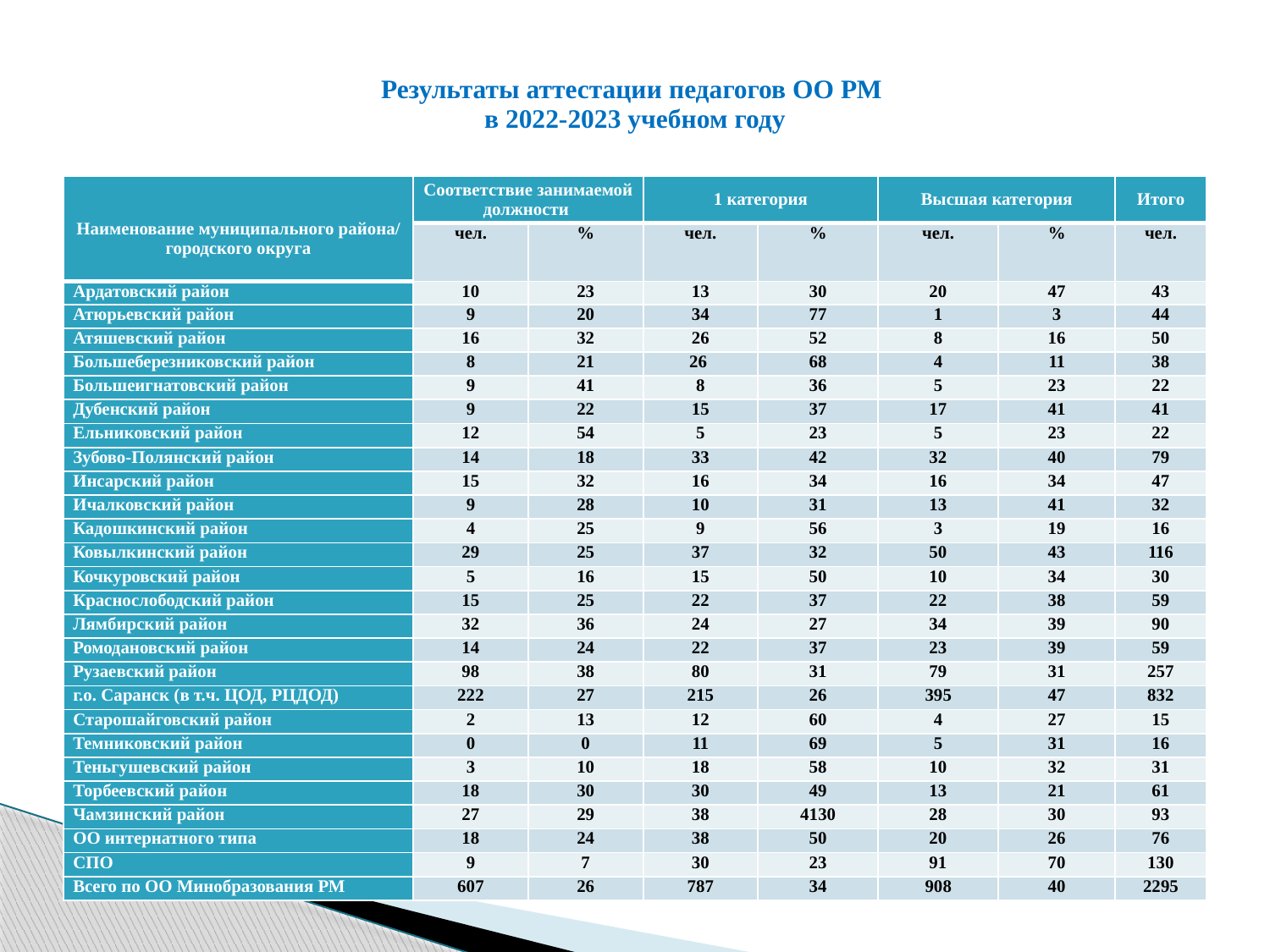

# Результаты аттестации педагогов ОО РМ в 2022-2023 учебном году
| Наименование муниципального района/ городского округа | Соответствие занимаемой должности |  | 1 категория |  | Высшая категория |  | Итого |
| --- | --- | --- | --- | --- | --- | --- | --- |
|  | чел. | % | чел. | % | чел. | % | чел. |
| Ардатовский район | 10 | 23 | 13 | 30 | 20 | 47 | 43 |
| Атюрьевский район | 9 | 20 | 34 | 77 | 1 | 3 | 44 |
| Атяшевский район | 16 | 32 | 26 | 52 | 8 | 16 | 50 |
| Большеберезниковский район | 8 | 21 | 26 | 68 | 4 | 11 | 38 |
| Большеигнатовский район | 9 | 41 | 8 | 36 | 5 | 23 | 22 |
| Дубенский район | 9 | 22 | 15 | 37 | 17 | 41 | 41 |
| Ельниковский район | 12 | 54 | 5 | 23 | 5 | 23 | 22 |
| Зубово-Полянский район | 14 | 18 | 33 | 42 | 32 | 40 | 79 |
| Инсарский район | 15 | 32 | 16 | 34 | 16 | 34 | 47 |
| Ичалковский район | 9 | 28 | 10 | 31 | 13 | 41 | 32 |
| Кадошкинский район | 4 | 25 | 9 | 56 | 3 | 19 | 16 |
| Ковылкинский район | 29 | 25 | 37 | 32 | 50 | 43 | 116 |
| Кочкуровский район | 5 | 16 | 15 | 50 | 10 | 34 | 30 |
| Краснослободский район | 15 | 25 | 22 | 37 | 22 | 38 | 59 |
| Лямбирский район | 32 | 36 | 24 | 27 | 34 | 39 | 90 |
| Ромодановский район | 14 | 24 | 22 | 37 | 23 | 39 | 59 |
| Рузаевский район | 98 | 38 | 80 | 31 | 79 | 31 | 257 |
| г.о. Саранск (в т.ч. ЦОД, РЦДОД) | 222 | 27 | 215 | 26 | 395 | 47 | 832 |
| Старошайговский район | 2 | 13 | 12 | 60 | 4 | 27 | 15 |
| Темниковский район | 0 | 0 | 11 | 69 | 5 | 31 | 16 |
| Теньгушевский район | 3 | 10 | 18 | 58 | 10 | 32 | 31 |
| Торбеевский район | 18 | 30 | 30 | 49 | 13 | 21 | 61 |
| Чамзинский район | 27 | 29 | 38 | 4130 | 28 | 30 | 93 |
| ОО интернатного типа | 18 | 24 | 38 | 50 | 20 | 26 | 76 |
| СПО | 9 | 7 | 30 | 23 | 91 | 70 | 130 |
| Всего по ОО Минобразования РМ | 607 | 26 | 787 | 34 | 908 | 40 | 2295 |